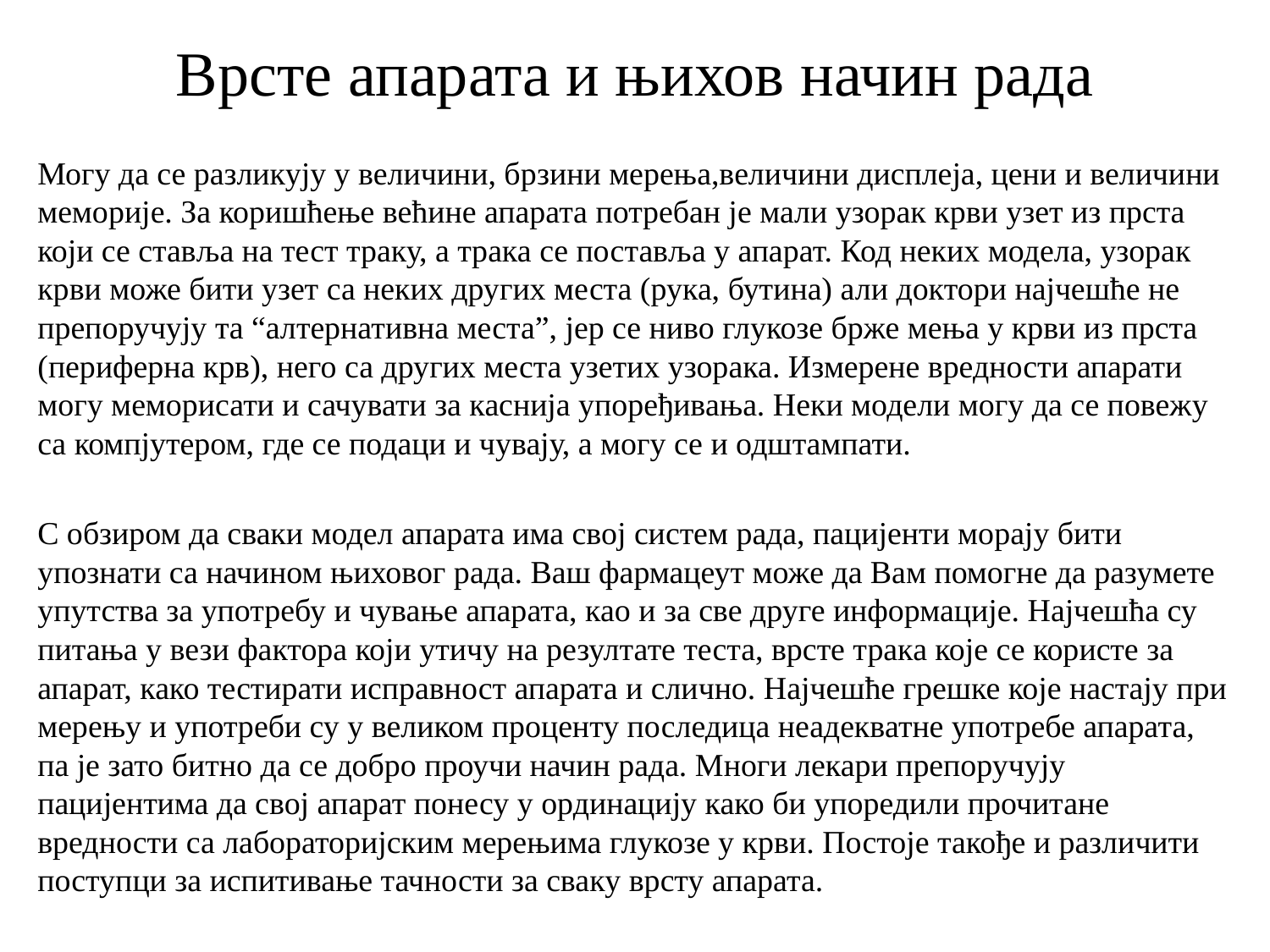

# Врсте апарата и њихов начин рада
Могу да се разликују у величини, брзини мерења,величини дисплеја, цени и величини меморије. За коришћење већине апарата потребан је мали узорак крви узет из прста који се ставља на тест траку, а трака се поставља у апарат. Код неких модела, узорак крви може бити узет са неких других места (рука, бутина) али доктори најчешће не препоручују та “алтернативна места”, јер се ниво глукозе брже мења у крви из прста (периферна крв), него са других места узетих узорака. Измерене вредности апарати могу меморисати и сачувати за каснија упоређивања. Неки модели могу да се повежу са компјутером, где се подаци и чувају, а могу се и одштампати.

С обзиром да сваки модел апарата има свој систем рада, пацијенти морају бити упознати са начином њиховог рада. Ваш фармацеут може да Вам помогне да разумете упутства за употребу и чување апарата, као и за све друге информације. Најчешћа су питања у вези фактора који утичу на резултате теста, врсте трака које се користе за апарат, како тестирати исправност апарата и слично. Најчешће грешке које настају при мерењу и употреби су у великом проценту последица неадекватне употребе апарата, па је зато битно да се добро проучи начин рада. Многи лекари препоручују пацијентима да свој апарат понесу у ординацију како би упоредили прочитане вредности са лабораторијским мерењима глукозе у крви. Постоје такође и различити поступци за испитивање тачности за сваку врсту апарата.